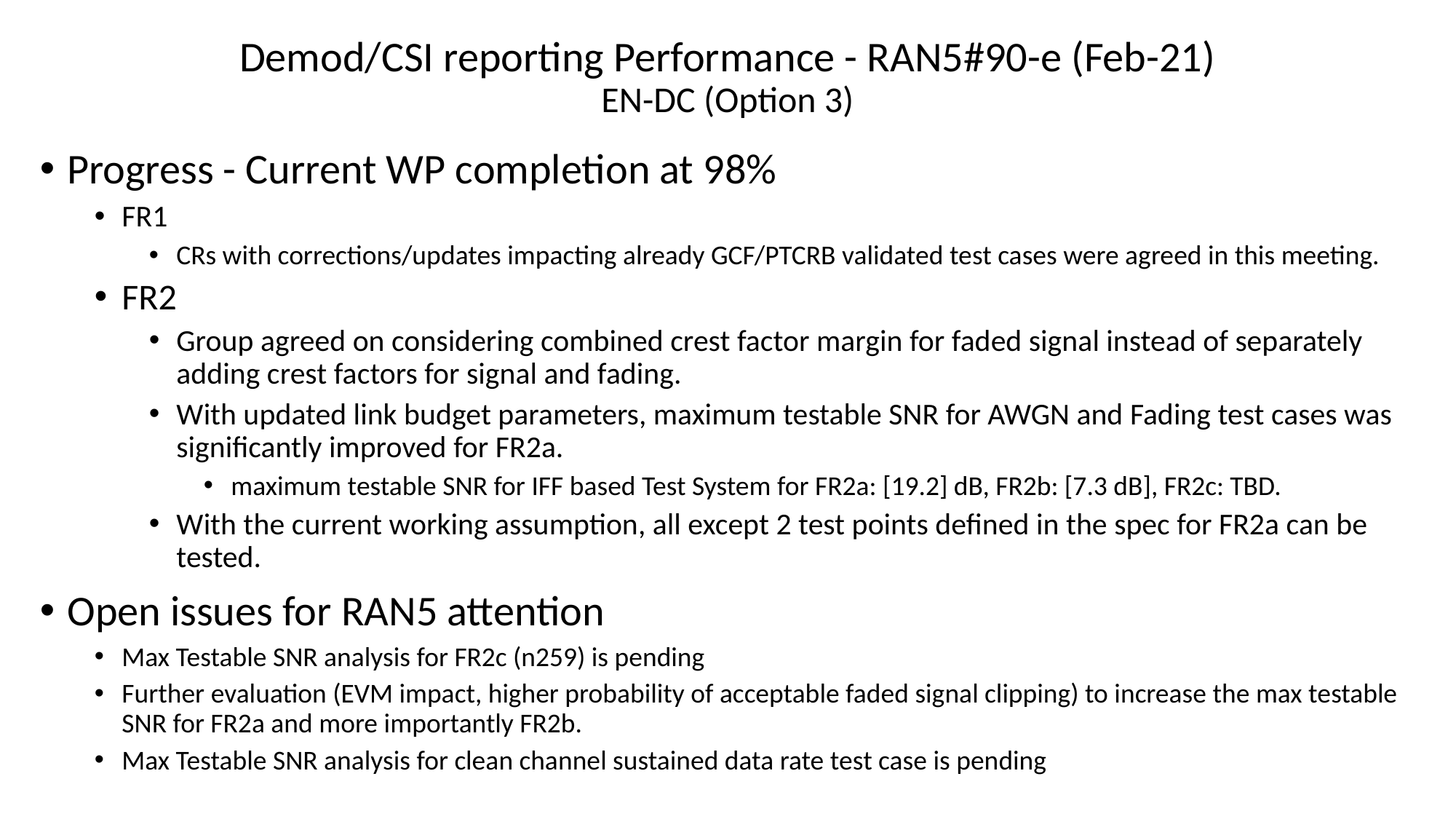

# Demod/CSI reporting Performance - RAN5#90-e (Feb-21) EN-DC (Option 3)
Progress - Current WP completion at 98%
FR1
CRs with corrections/updates impacting already GCF/PTCRB validated test cases were agreed in this meeting.
FR2
Group agreed on considering combined crest factor margin for faded signal instead of separately adding crest factors for signal and fading.
With updated link budget parameters, maximum testable SNR for AWGN and Fading test cases was significantly improved for FR2a.
maximum testable SNR for IFF based Test System for FR2a: [19.2] dB, FR2b: [7.3 dB], FR2c: TBD.
With the current working assumption, all except 2 test points defined in the spec for FR2a can be tested.
Open issues for RAN5 attention
Max Testable SNR analysis for FR2c (n259) is pending
Further evaluation (EVM impact, higher probability of acceptable faded signal clipping) to increase the max testable SNR for FR2a and more importantly FR2b.
Max Testable SNR analysis for clean channel sustained data rate test case is pending